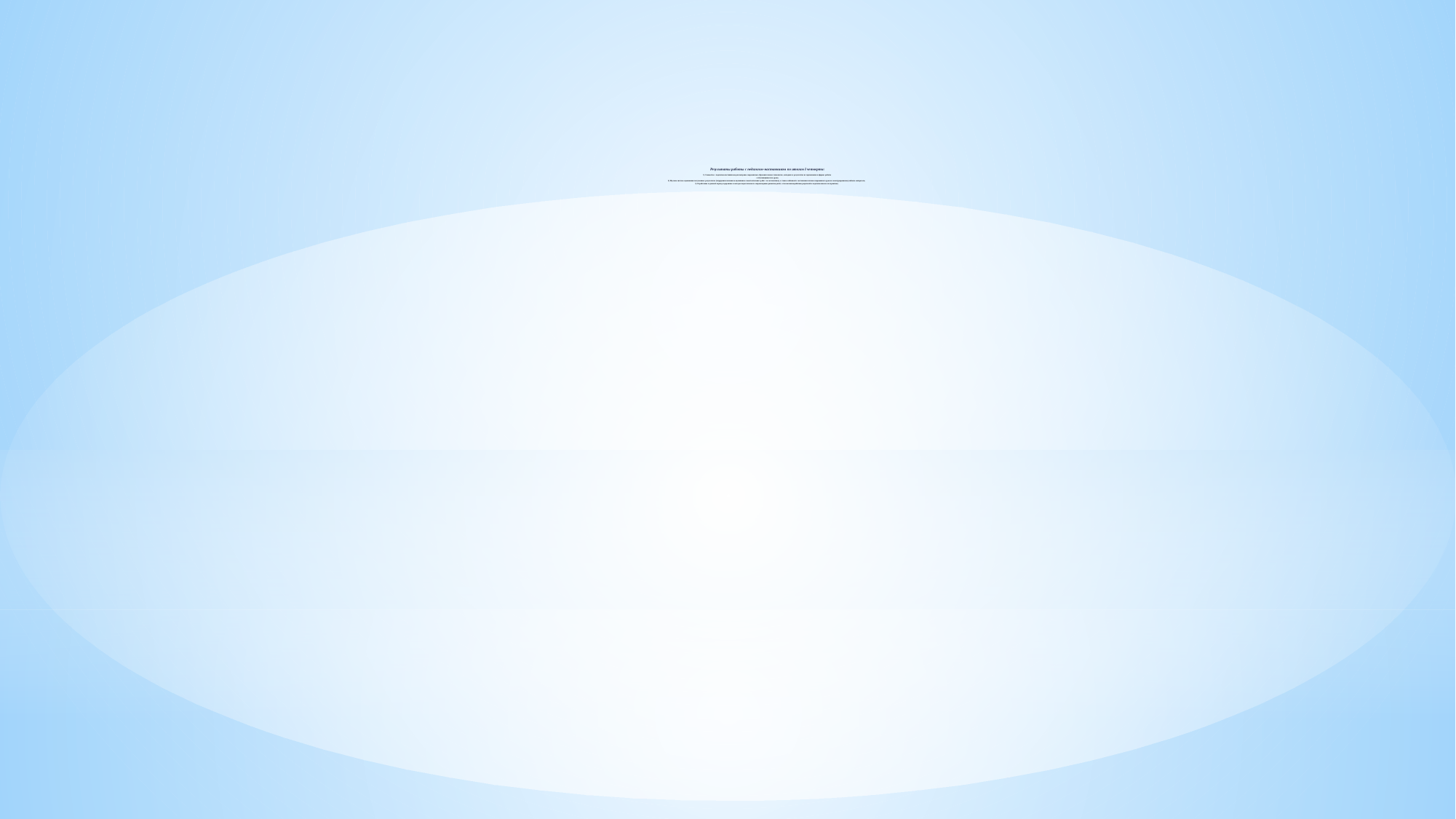

# Результаты работы с педагогом-наставником по итогам I четверти: 1) Совместно с педагогом-наставником рассмотрены современные образовательные технологии, методики и результаты их применения и формы работы с обучающимися на уроке; 2) Изучена система оценивания полученных результатов (затруднение вызывало оценивание самостоятельных работ  по математике), а также особенности составления планов современного урока и конструирования учебного материала; 3) Отработаны в данный период содержание и методы педагогического сопровождения развития детей, а также взаимодействия родителей и педагогов школы на практике;